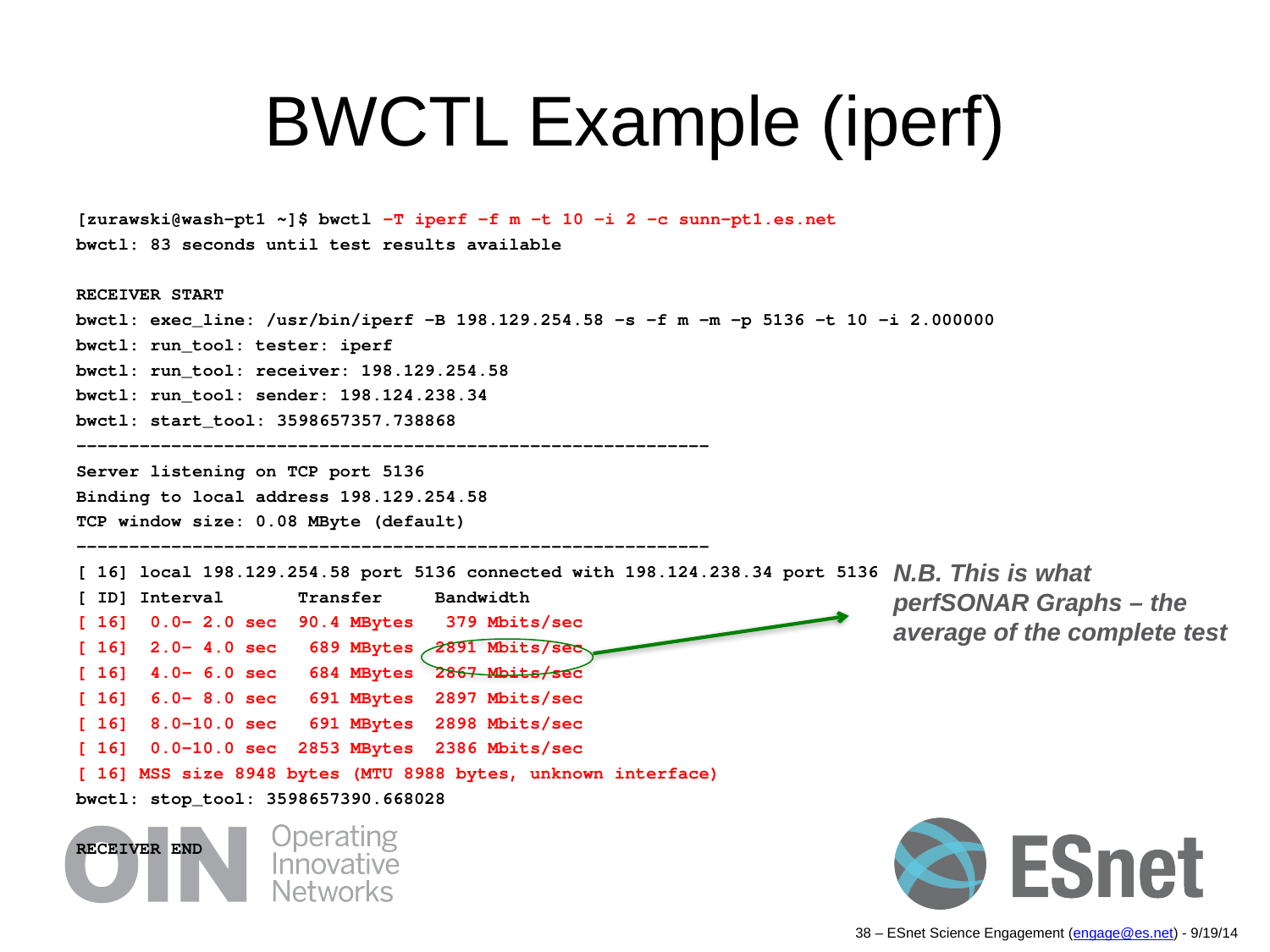

# BWCTL Example (iperf)
[zurawski@wash-pt1 ~]$ bwctl -T iperf -f m -t 10 -i 2 -c sunn-pt1.es.net
bwctl: 83 seconds until test results available

RECEIVER START
bwctl: exec_line: /usr/bin/iperf -B 198.129.254.58 -s -f m -m -p 5136 -t 10 -i 2.000000
bwctl: run_tool: tester: iperf
bwctl: run_tool: receiver: 198.129.254.58
bwctl: run_tool: sender: 198.124.238.34
bwctl: start_tool: 3598657357.738868
------------------------------------------------------------
Server listening on TCP port 5136
Binding to local address 198.129.254.58
TCP window size: 0.08 MByte (default)
------------------------------------------------------------
[ 16] local 198.129.254.58 port 5136 connected with 198.124.238.34 port 5136
[ ID] Interval       Transfer     Bandwidth
[ 16]  0.0- 2.0 sec  90.4 MBytes   379 Mbits/sec
[ 16]  2.0- 4.0 sec   689 MBytes  2891 Mbits/sec
[ 16]  4.0- 6.0 sec   684 MBytes  2867 Mbits/sec
[ 16]  6.0- 8.0 sec   691 MBytes  2897 Mbits/sec
[ 16]  8.0-10.0 sec   691 MBytes  2898 Mbits/sec
[ 16]  0.0-10.0 sec  2853 MBytes  2386 Mbits/sec
[ 16] MSS size 8948 bytes (MTU 8988 bytes, unknown interface)
bwctl: stop_tool: 3598657390.668028

RECEIVER END
	N.B. This is what perfSONAR Graphs – the average of the complete test

38 – ESnet Science Engagement (engage@es.net) - 9/19/14